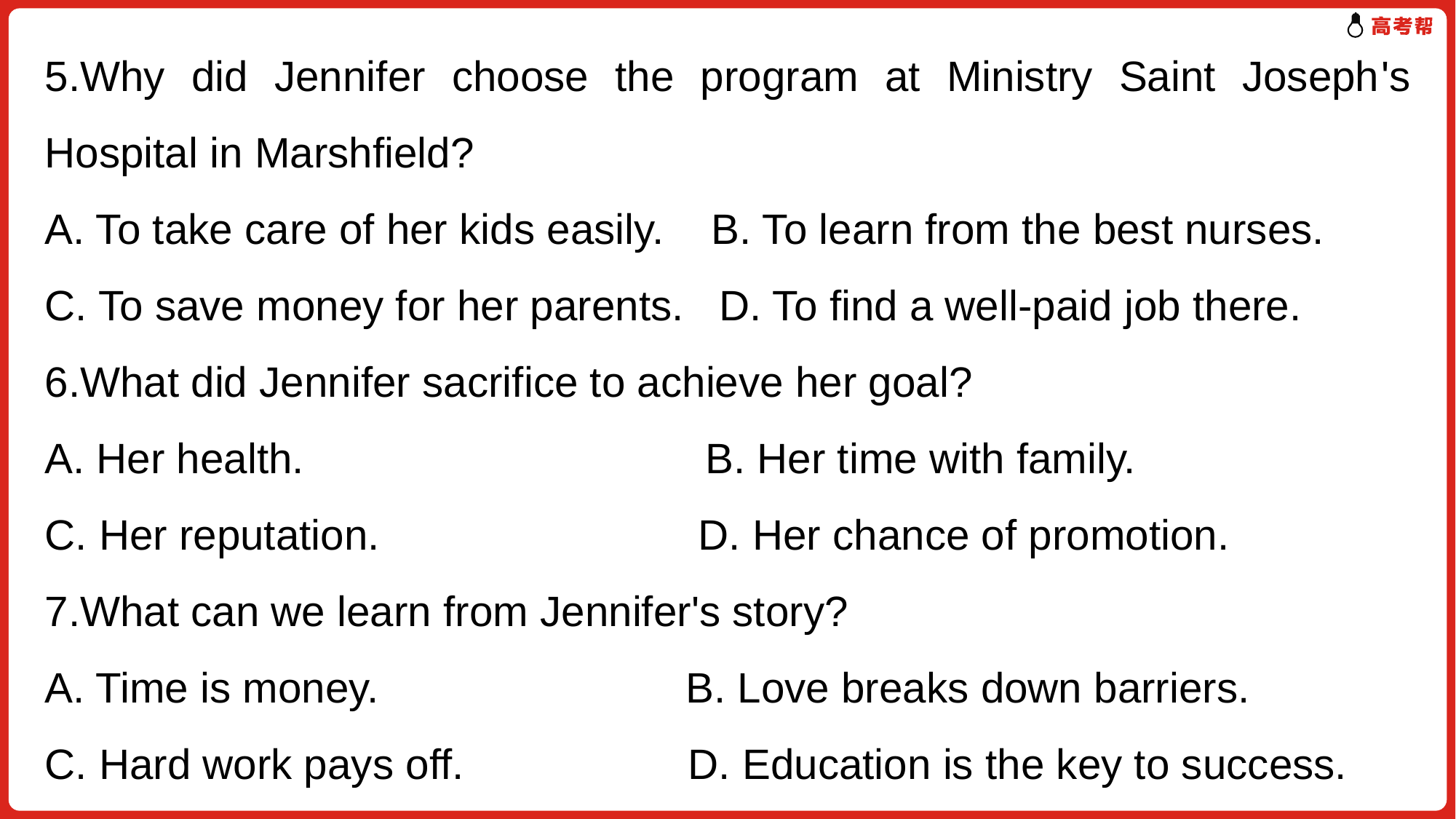

5.Why did Jennifer choose the program at Ministry Saint Joseph's Hospital in Marshfield?
A. To take care of her kids easily.    B. To learn from the best nurses.
C. To save money for her parents.   D. To find a well-paid job there.
6.What did Jennifer sacrifice to achieve her goal?
A. Her health.                                  B. Her time with family.
C. Her reputation.                           D. Her chance of promotion.
7.What can we learn from Jennifer's story?
A. Time is money.                          B. Love breaks down barriers.
C. Hard work pays off.                   D. Education is the key to success.